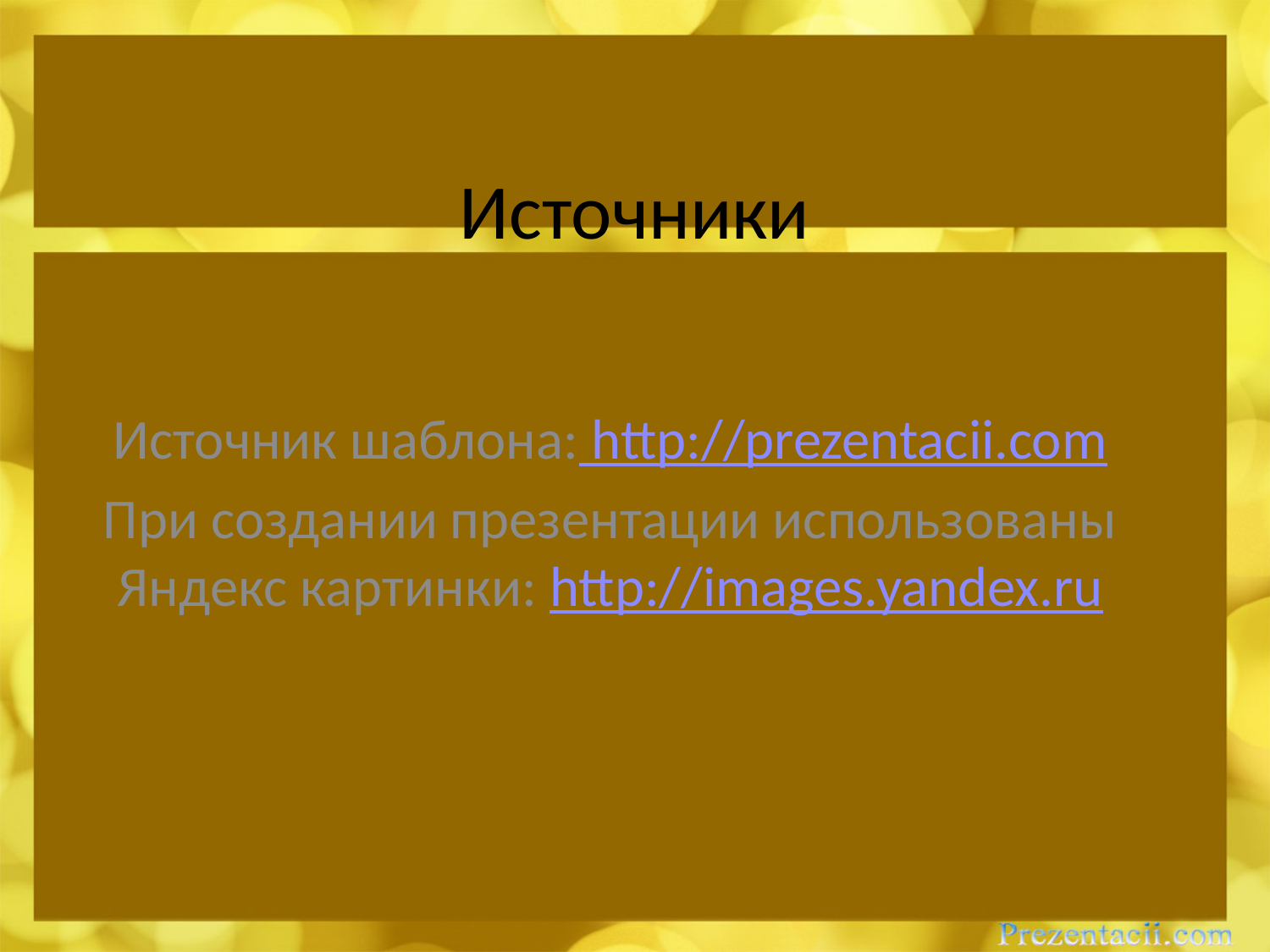

# Источники
Источник шаблона: http://prezentacii.com
При создании презентации использованы Яндекс картинки: http://images.yandex.ru